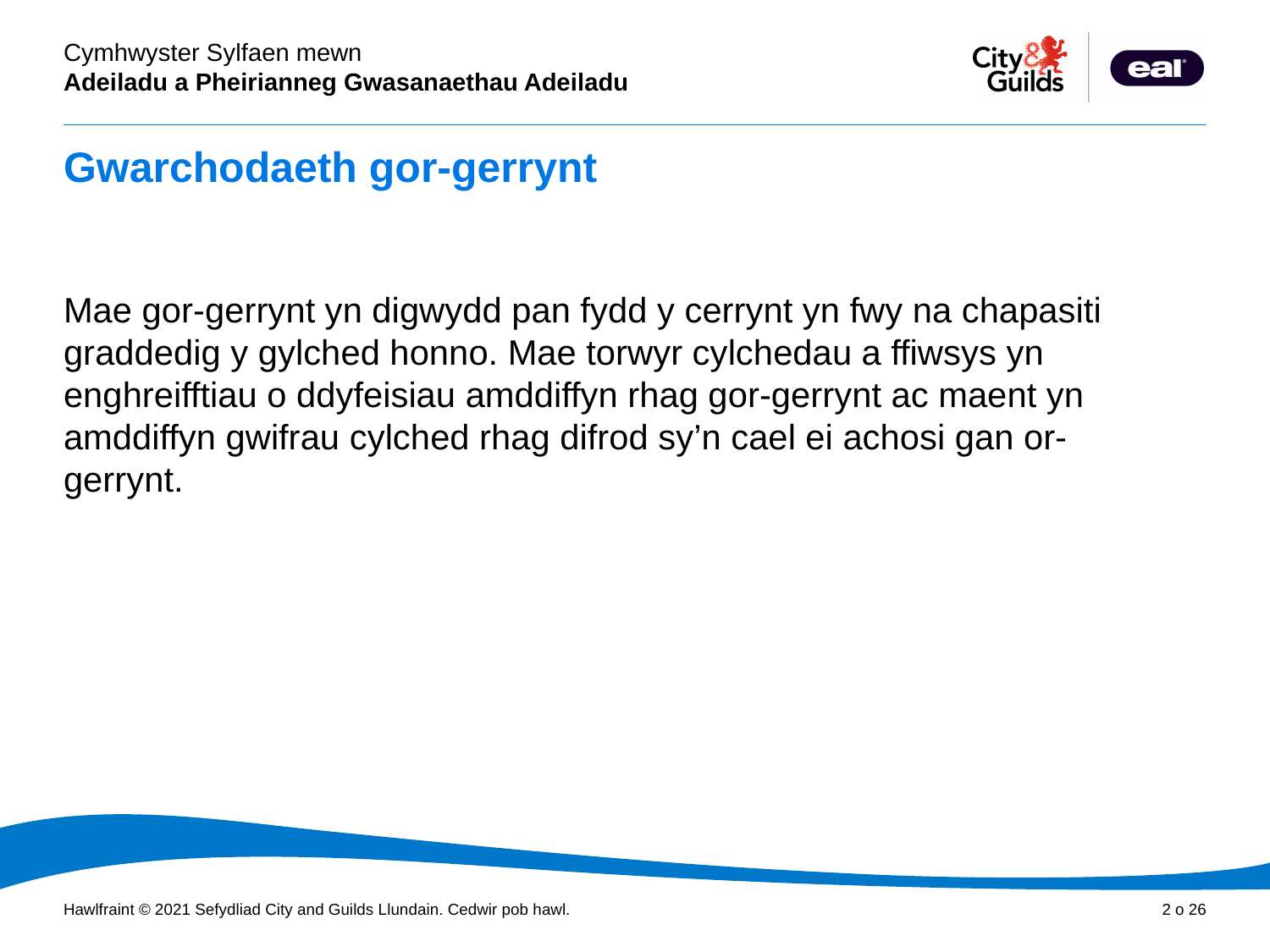

# Gwarchodaeth gor-gerrynt

Mae gor-gerrynt yn digwydd pan fydd y cerrynt yn fwy na chapasiti graddedig y gylched honno. Mae torwyr cylchedau a ffiwsys yn enghreifftiau o ddyfeisiau amddiffyn rhag gor-gerrynt ac maent yn amddiffyn gwifrau cylched rhag difrod sy’n cael ei achosi gan or-gerrynt.